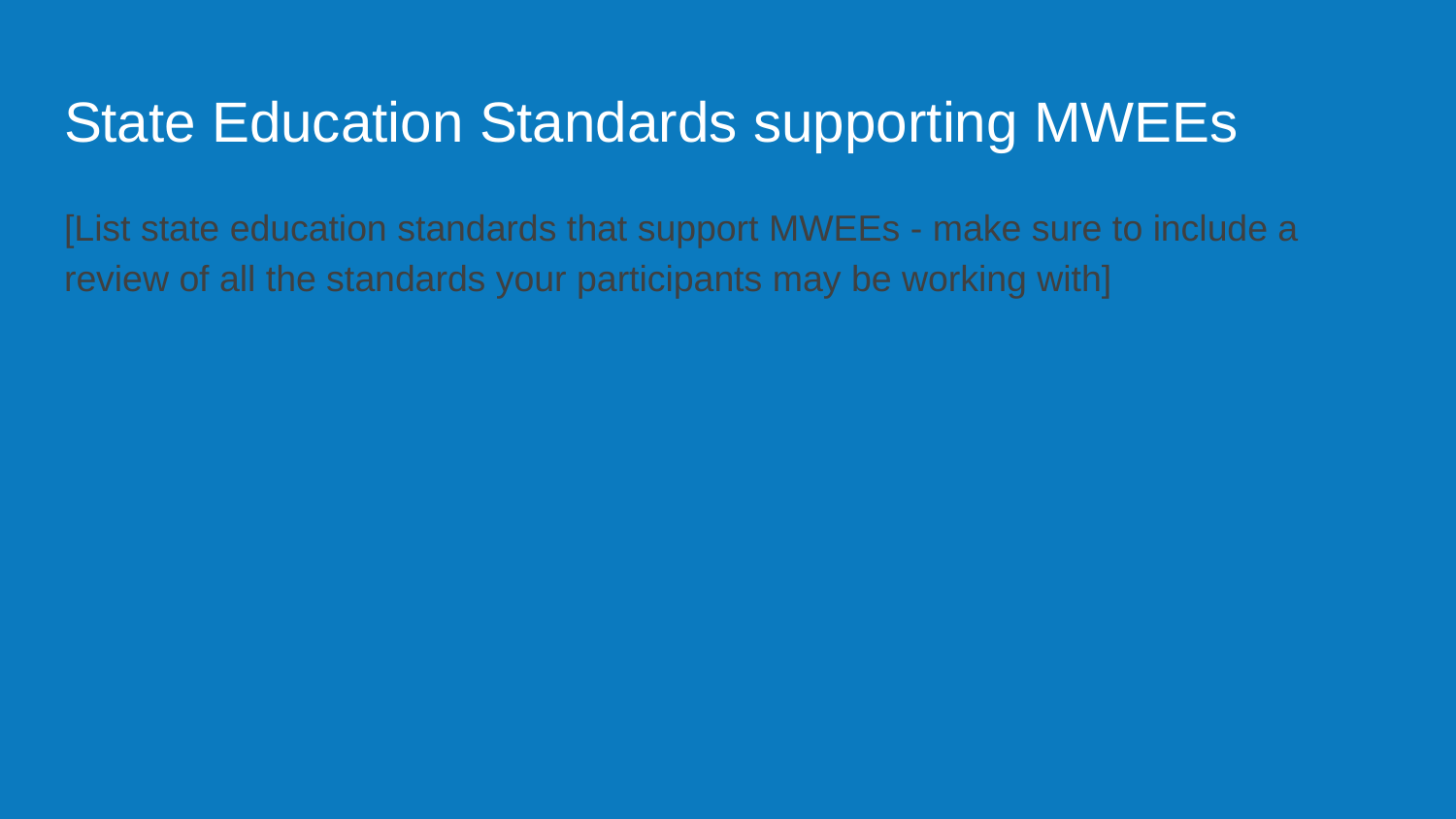

# State Education Standards supporting MWEEs
[List state education standards that support MWEEs - make sure to include a review of all the standards your participants may be working with]